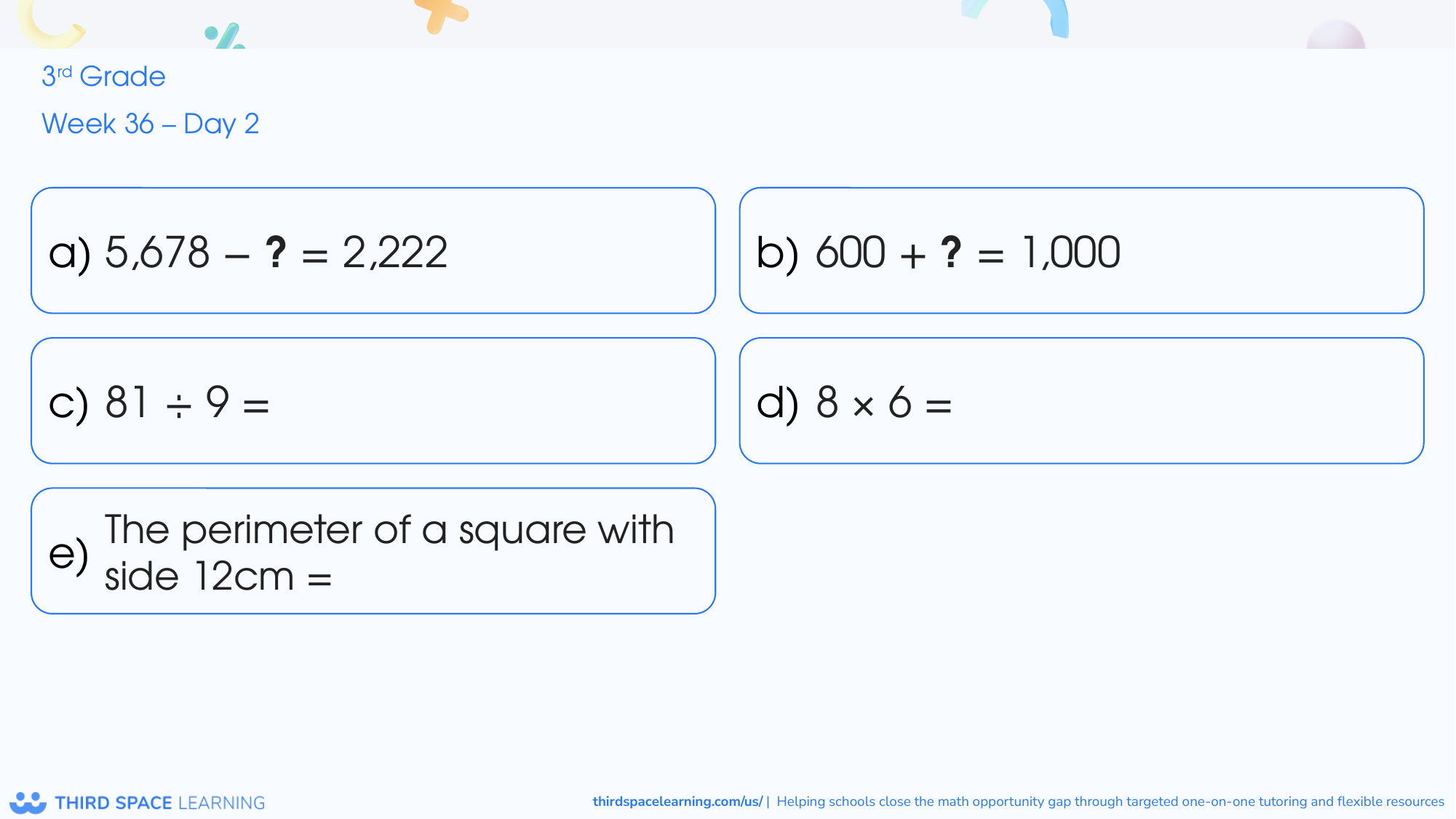

3rd Grade
Week 36 – Day 2
5,678 − ? = 2,222
600 + ? = 1,000
81 ÷ 9 =
8 × 6 =
The perimeter of a square with side 12cm =